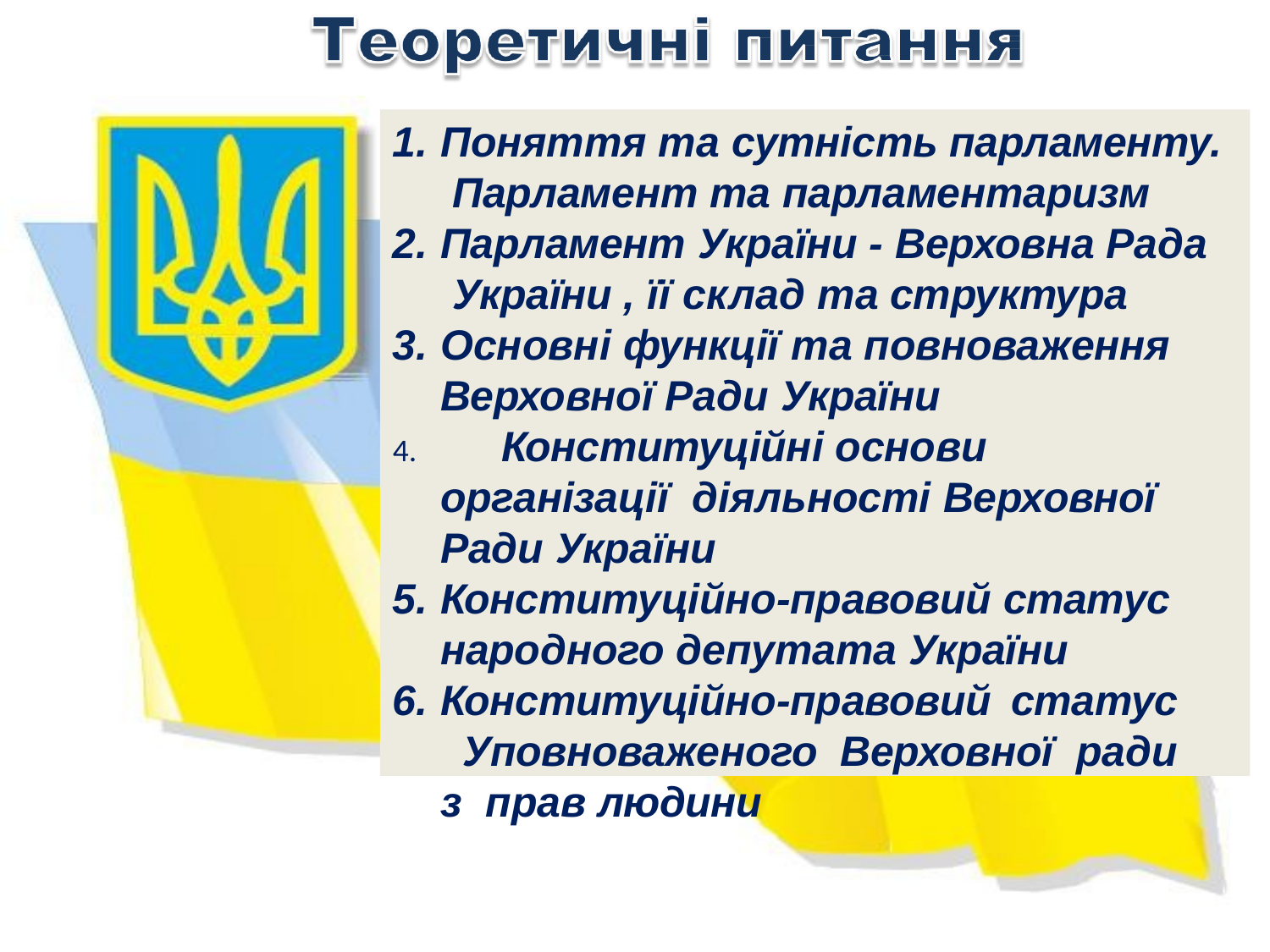

Поняття та сутність парламенту.  Парламент та парламентаризм
Парламент України - Верховна Рада  України , її склад та структура
Основні функції та повноваження
Верховної Ради України
	Конституційні основи організації  діяльності Верховної Ради України
Конституційно-правовий статус
народного депутата України
Конституційно-правовий статус  Уповноваженого Верховної ради з  прав людини